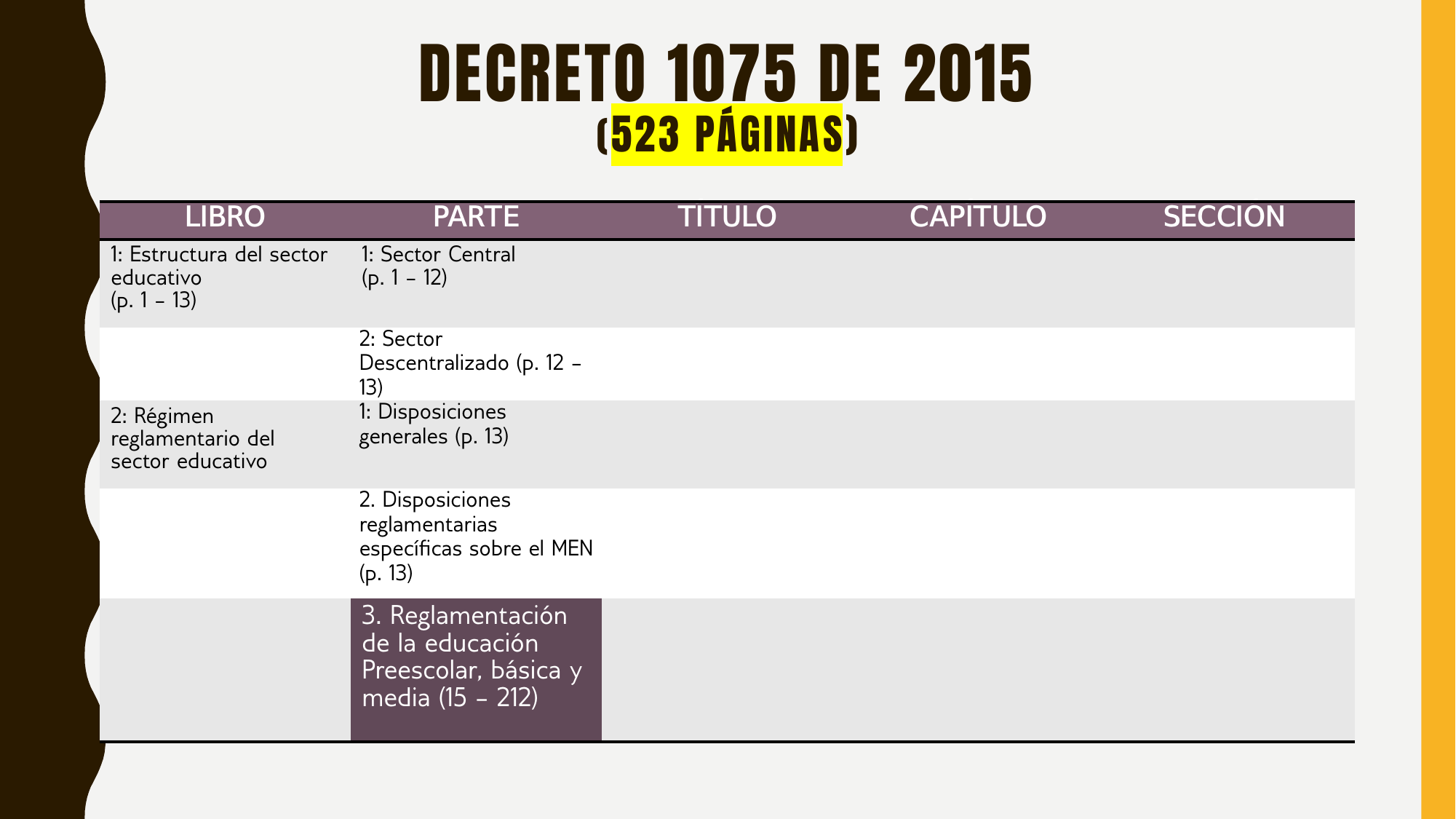

# Decreto 1075 de 2015 (523 Páginas)
| LIBRO | PARTE | TÍTULO | CAPÍTULO | SECCIÓN |
| --- | --- | --- | --- | --- |
| 1: Estructura del sector educativo (p. 1 – 13) | 1: Sector Central (p. 1 – 12) |  |  |  |
|  | 2: Sector Descentralizado (p. 12 – 13) |  |  |  |
| 2: Régimen reglamentario del sector educativo | 1: Disposiciones generales (p. 13) |  |  |  |
|  | 2. Disposiciones reglamentarias específicas sobre el MEN (p. 13) |  |  |  |
|  | 3. Reglamentación de la educación Preescolar, básica y media (15 – 212) |  |  |  |